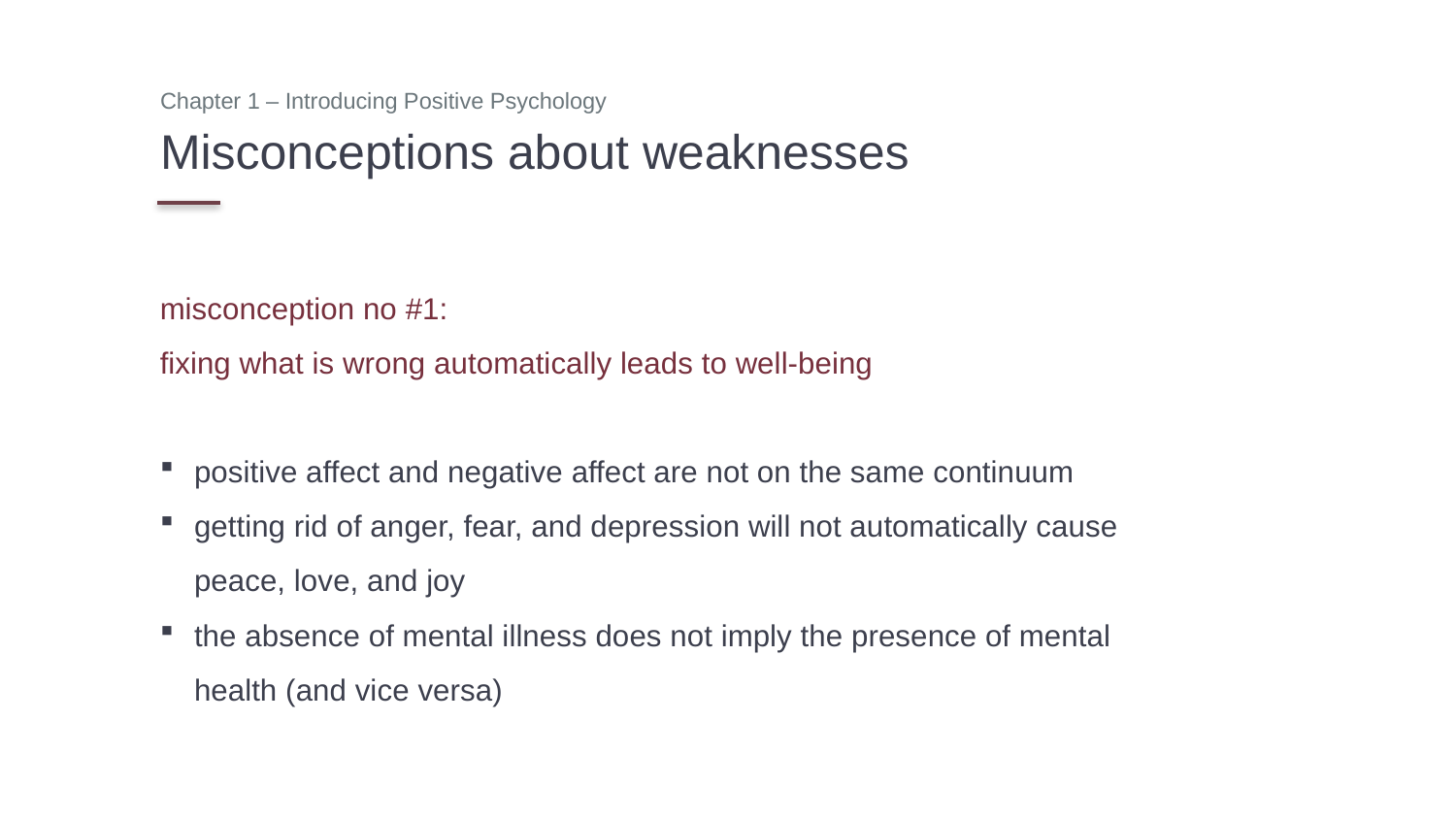

Chapter 1 – Introducing Positive Psychology
# Misconceptions about weaknesses
misconception no #1:
fixing what is wrong automatically leads to well-being

positive affect and negative affect are not on the same continuum
getting rid of anger, fear, and depression will not automatically cause peace, love, and joy
the absence of mental illness does not imply the presence of mental health (and vice versa)